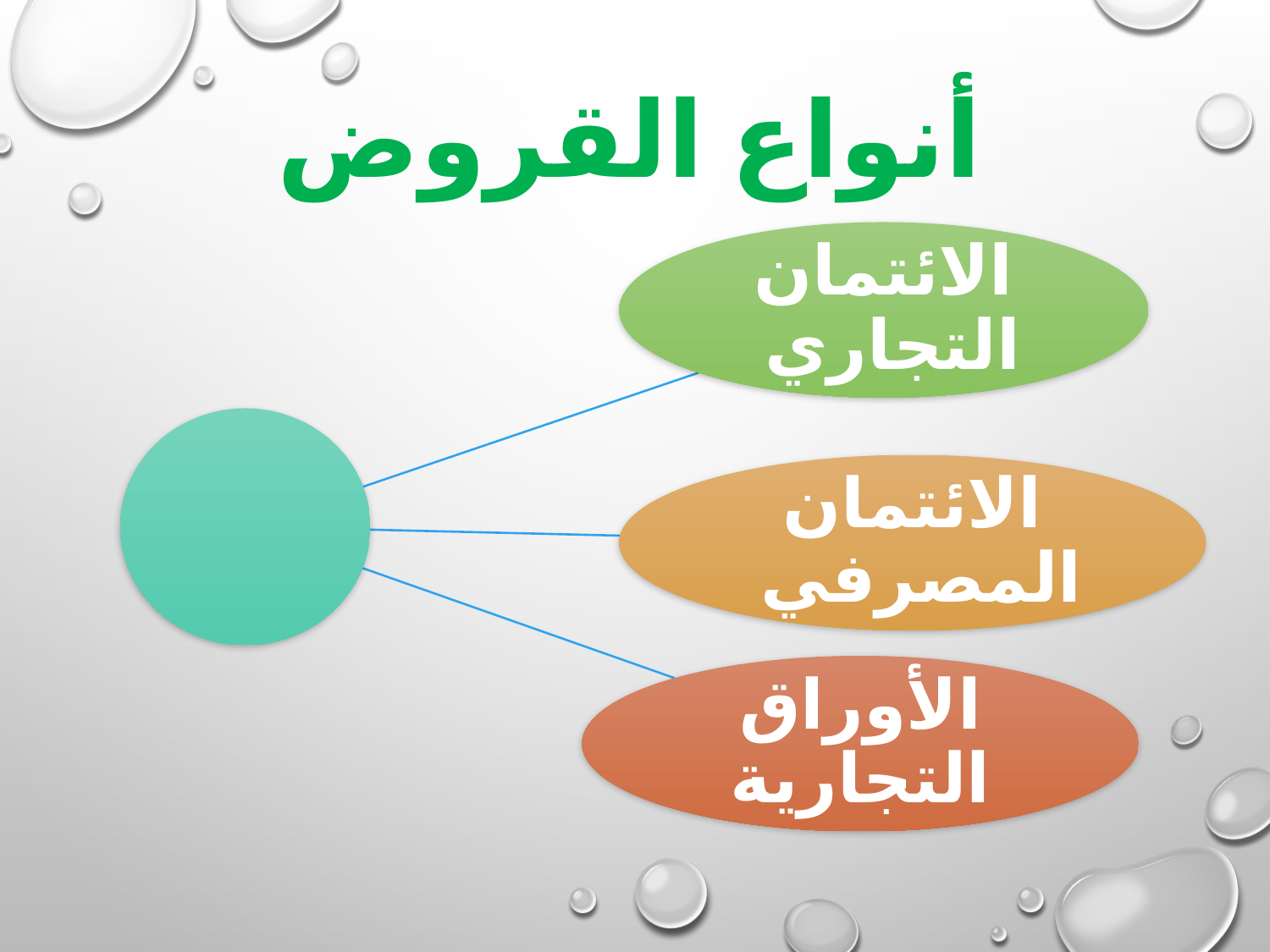

# أنواع القروض
الائتمان التجاري
الائتمان المصرفي
الأوراق التجارية